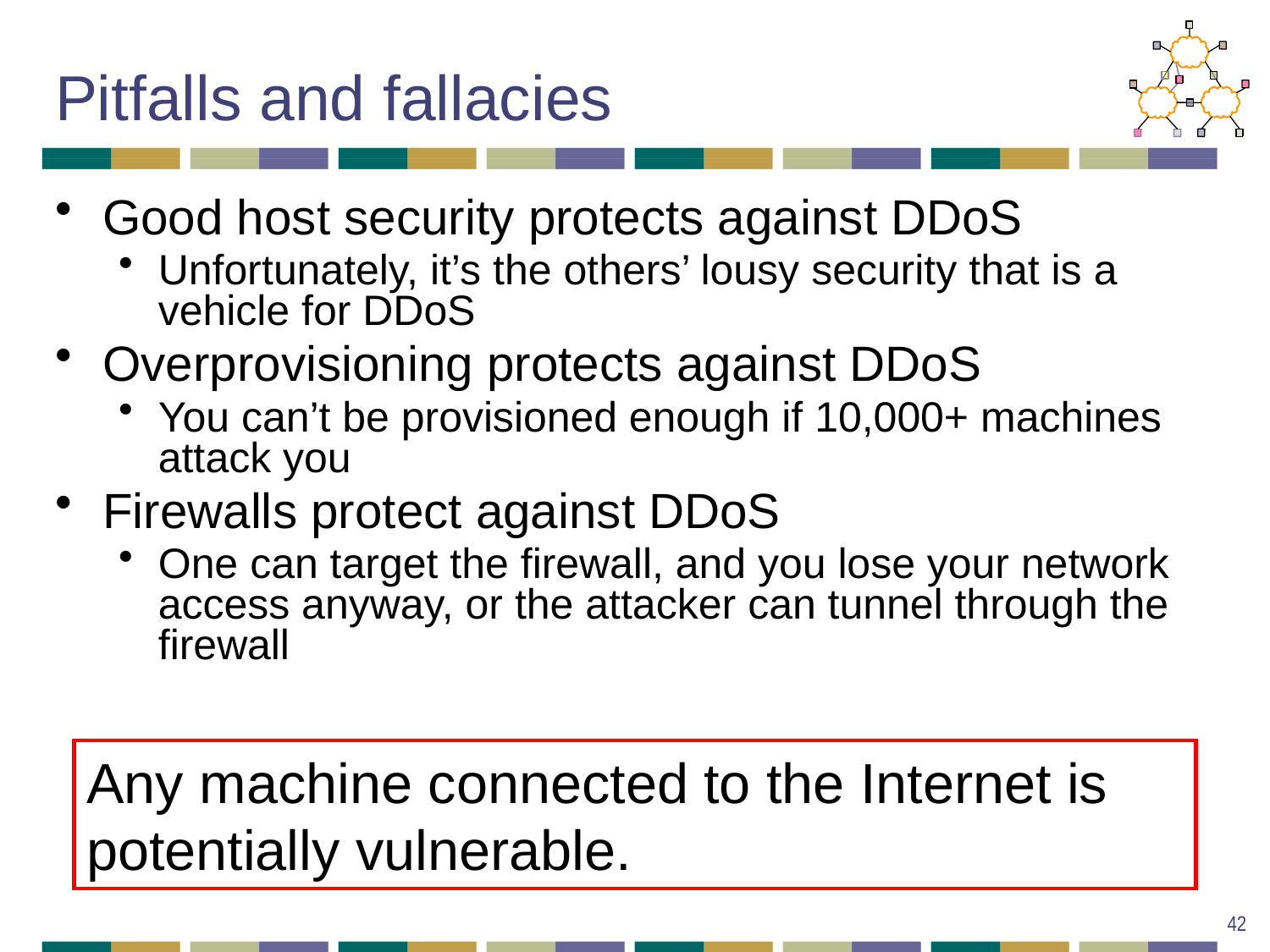

# Pitfalls and fallacies
Good host security protects against DDoS
Unfortunately, it’s the others’ lousy security that is a vehicle for DDoS
Overprovisioning protects against DDoS
You can’t be provisioned enough if 10,000+ machines attack you
Firewalls protect against DDoS
One can target the firewall, and you lose your network access anyway, or the attacker can tunnel through the firewall
Any machine connected to the Internet is potentially vulnerable.
42